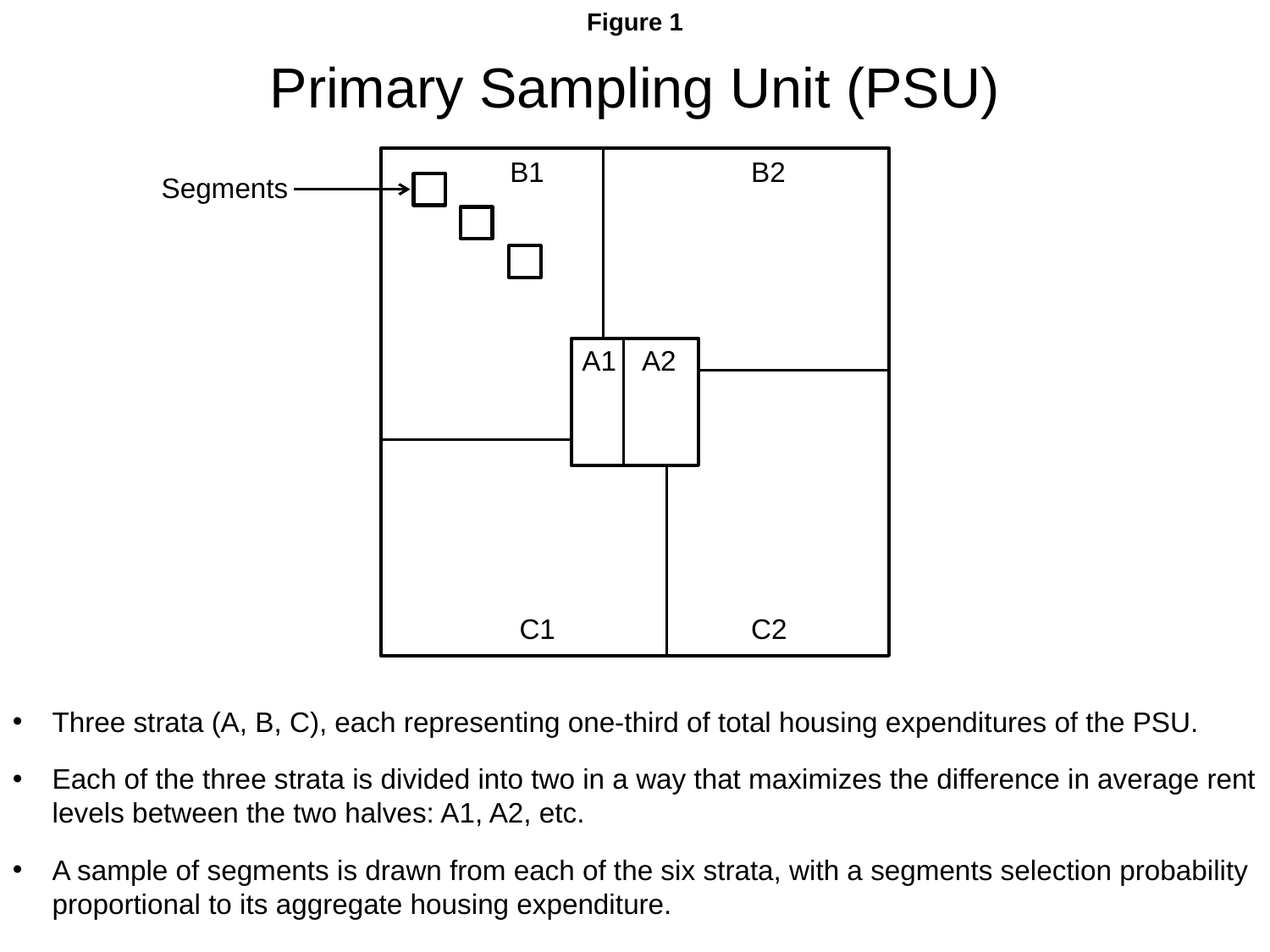

Figure 1
Primary Sampling Unit (PSU)

B1
B2
Segments

A1
A2

C1
C2
Three strata (A, B, C), each representing one-third of total housing expenditures of the PSU.

Each of the three strata is divided into two in a way that maximizes the difference in average rent levels between the two halves: A1, A2, etc.

A sample of segments is drawn from each of the six strata, with a segments selection probability proportional to its aggregate housing expenditure.